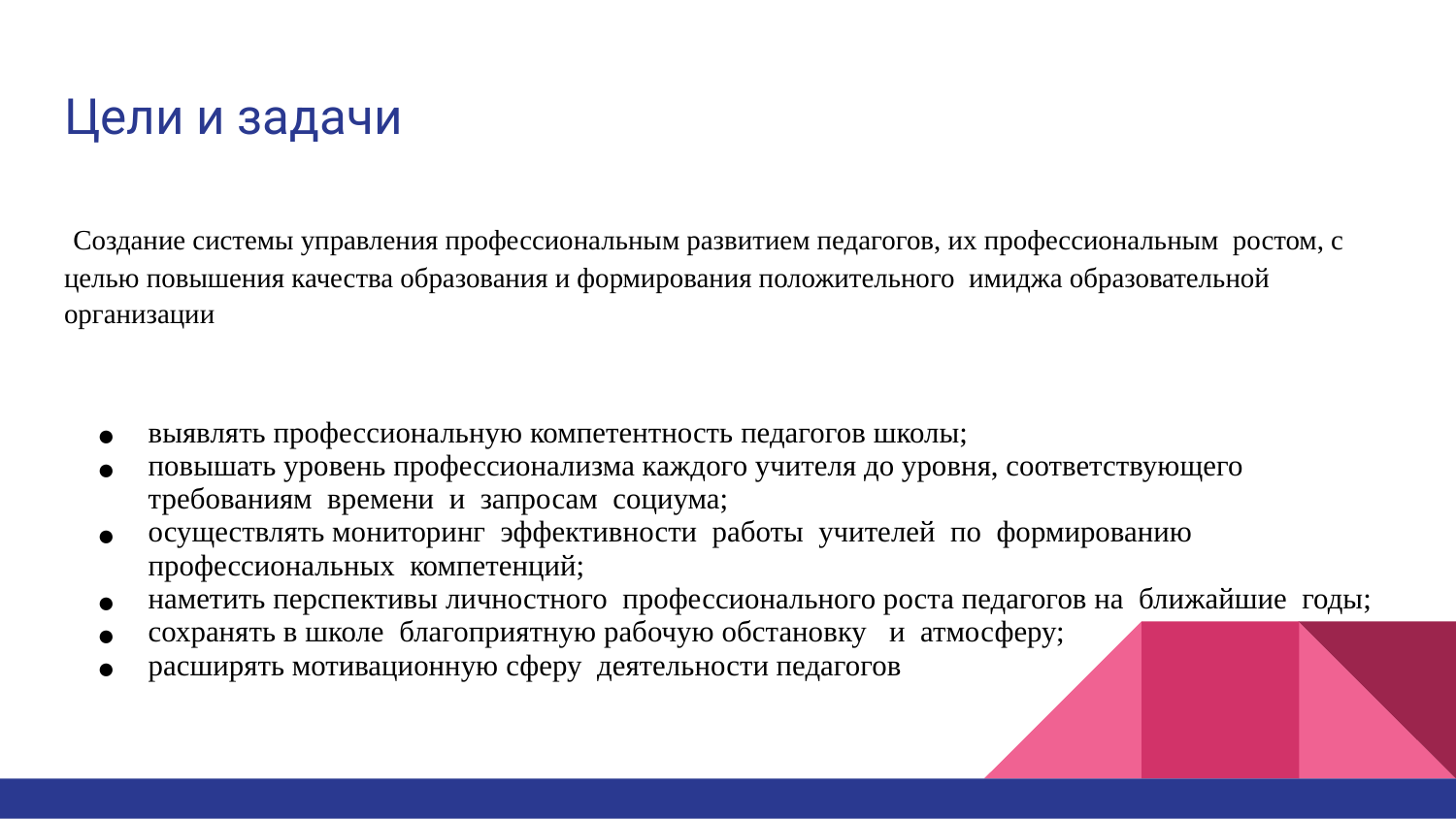

# Цели и задачи
 Создание системы управления профессиональным развитием педагогов, их профессиональным  ростом, с целью повышения качества образования и формирования положительного  имиджа образовательной организации

выявлять профессиональную компетентность педагогов школы;
повышать уровень профессионализма каждого учителя до уровня, соответствующего требованиям  времени  и  запросам  социума;
осуществлять мониторинг  эффективности  работы  учителей  по  формированию  профессиональных  компетенций;
наметить перспективы личностного  профессионального роста педагогов на  ближайшие  годы;
сохранять в школе  благоприятную рабочую обстановку   и  атмосферу;
расширять мотивационную сферу  деятельности педагогов